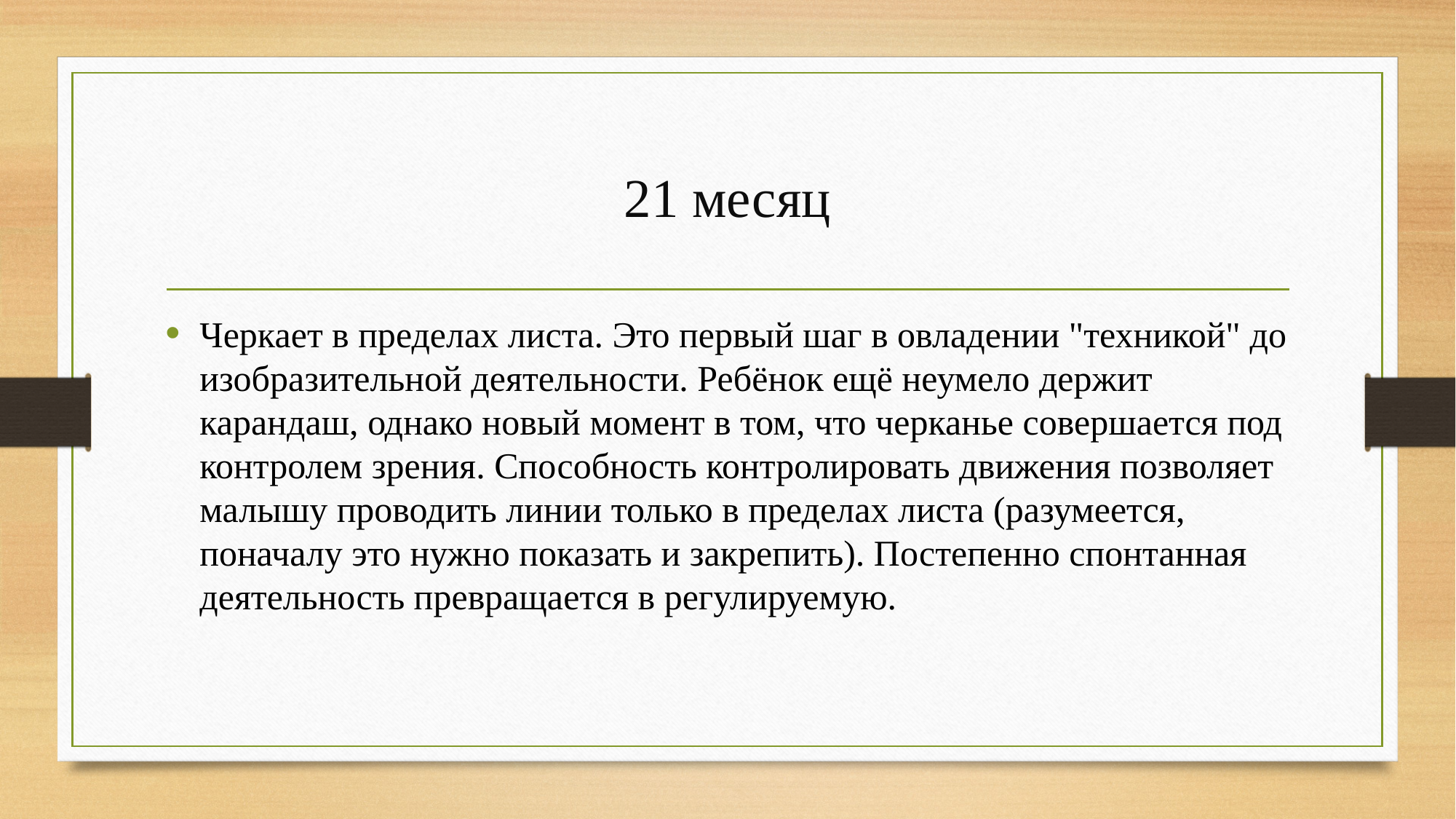

# 21 месяц
Черкает в пределах листа. Это первый шаг в овладении "техникой" до изобразительной деятельности. Ребёнок ещё неумело держит карандаш, однако новый момент в том, что черканье совершается под контролем зрения. Способность контролировать движения позволяет малышу проводить линии только в пределах листа (разумеется, поначалу это нужно показать и закрепить). Постепенно спонтанная деятельность превращается в регулируемую.